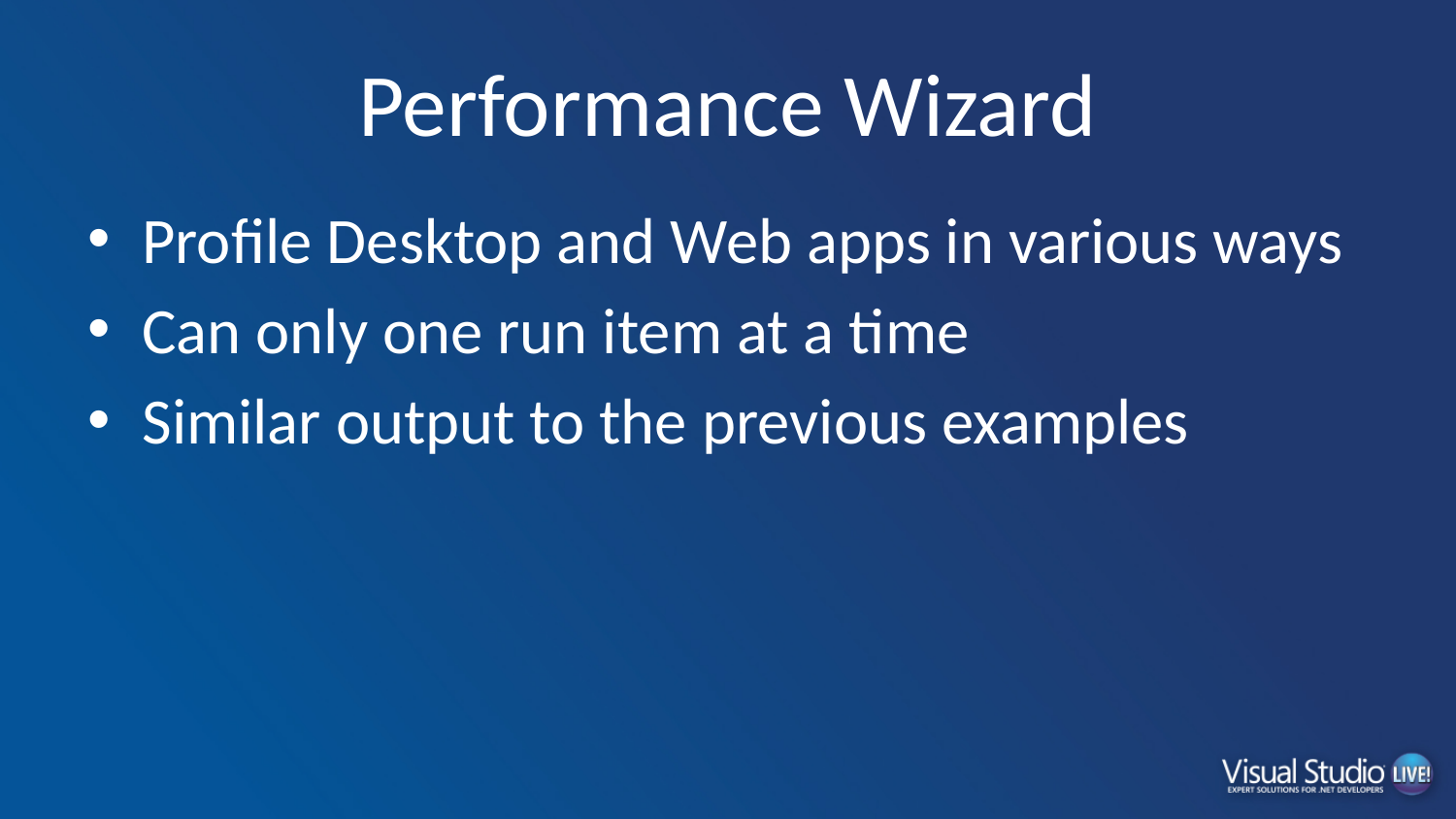

# Performance Wizard
Profile Desktop and Web apps in various ways
Can only one run item at a time
Similar output to the previous examples